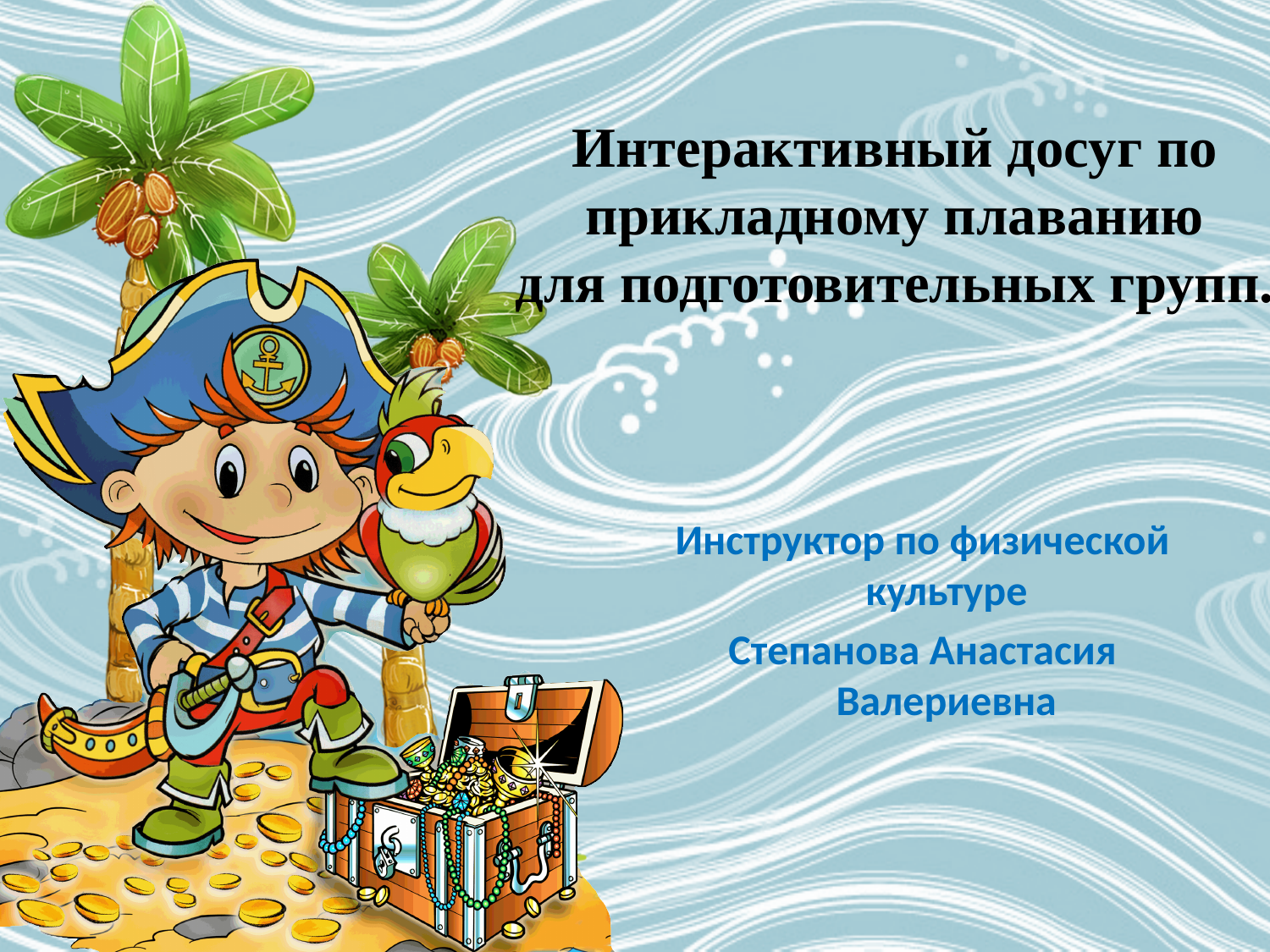

# Интерактивный досуг по прикладному плаванию для подготовительных групп.
Инструктор по физической культуре
Степанова Анастасия Валериевна